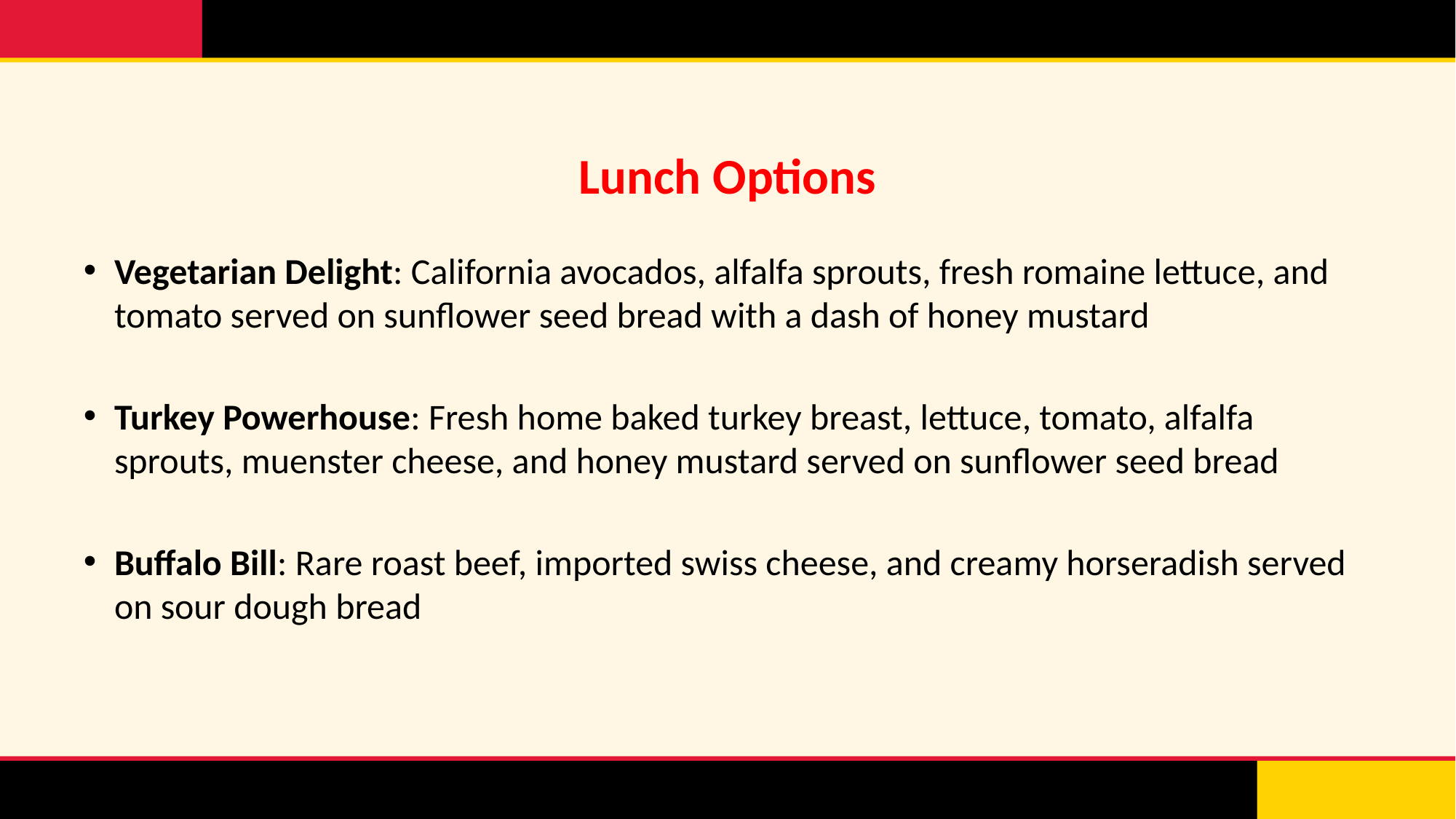

# Lunch Options
Vegetarian Delight: California avocados, alfalfa sprouts, fresh romaine lettuce, and tomato served on sunflower seed bread with a dash of honey mustard

Turkey Powerhouse: Fresh home baked turkey breast, lettuce, tomato, alfalfa sprouts, muenster cheese, and honey mustard served on sunflower seed bread

Buffalo Bill: Rare roast beef, imported swiss cheese, and creamy horseradish served on sour dough bread